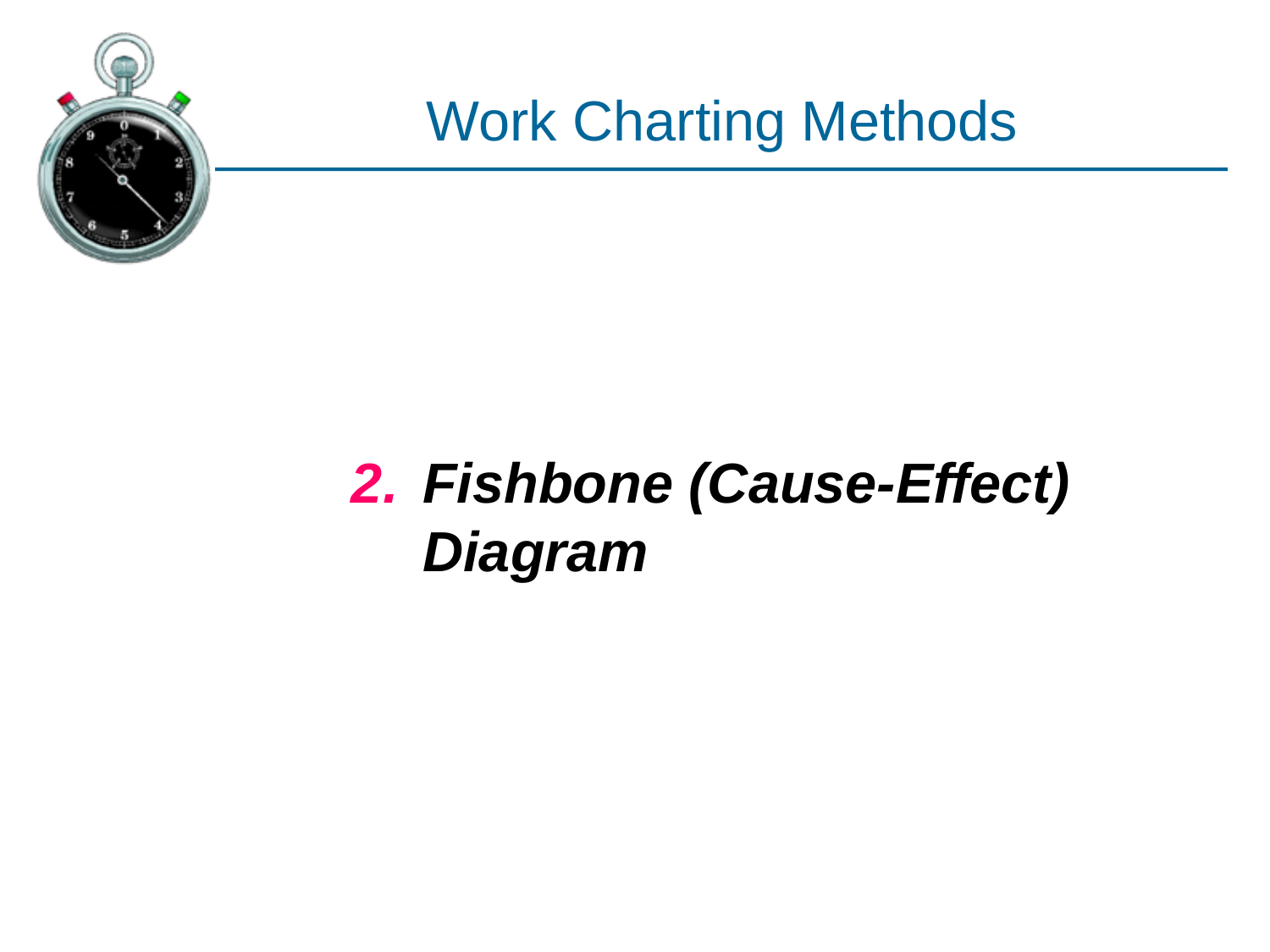

# Work Charting Methods

Fishbone (Cause-Effect) Diagram